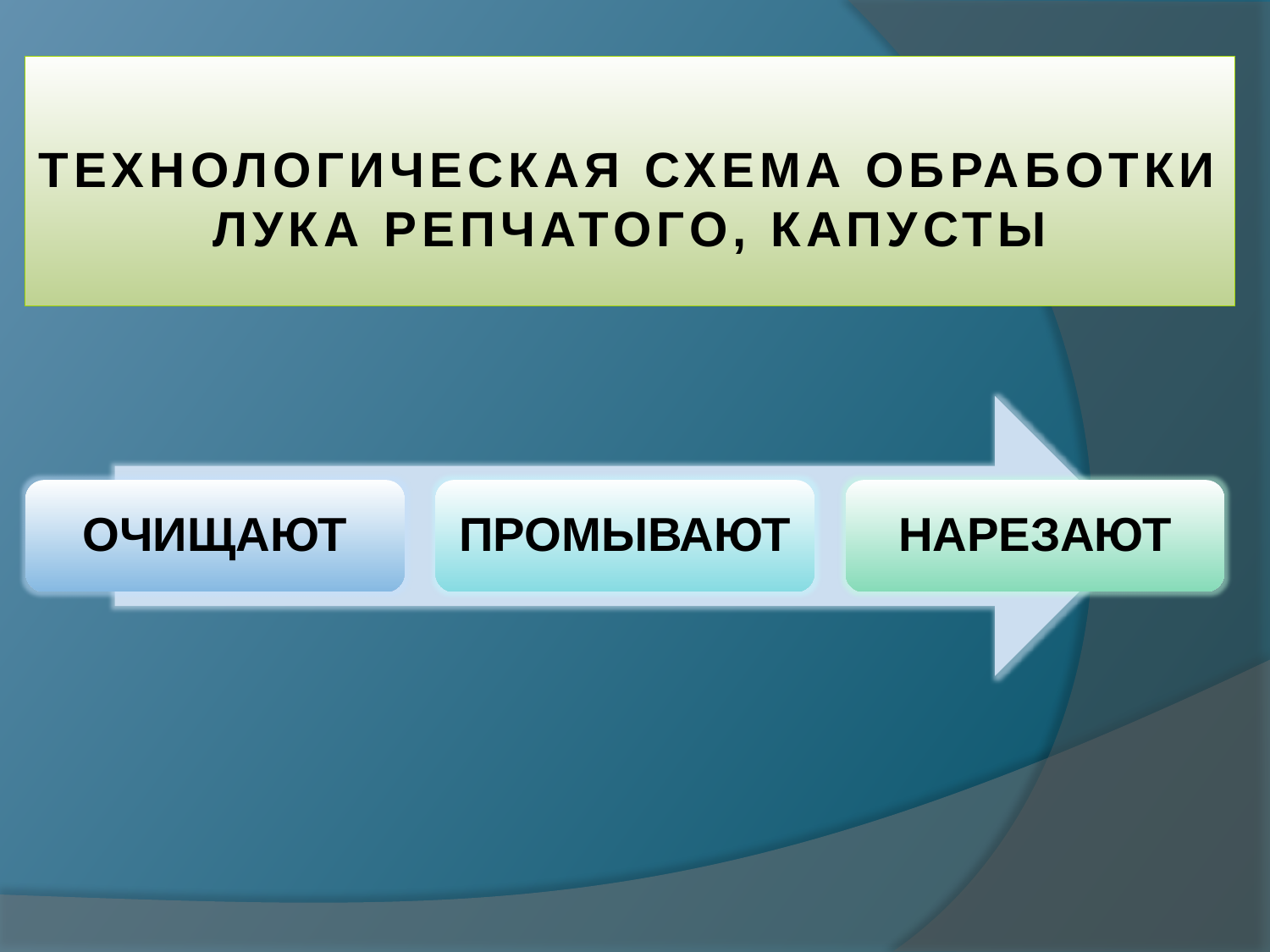

ТЕХНОЛОГИЧЕСКАЯ СХЕМА ОБРАБОТКИ ЛУКА РЕПЧАТОГО, КАПУСТЫ

ОЧИЩАЮТ
ПРОМЫВАЮТ
НАРЕЗАЮТ